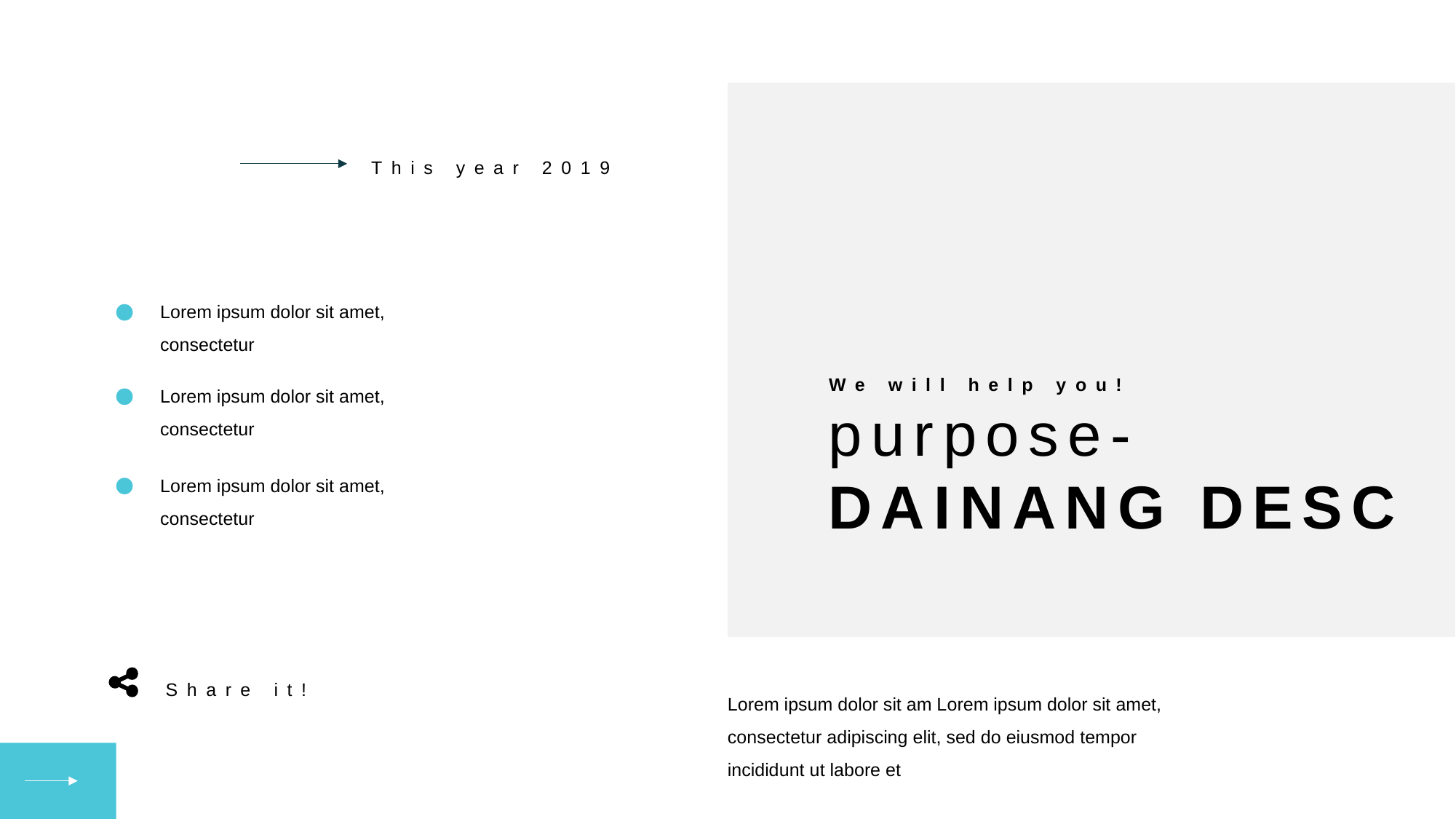

This year 2019

Lorem ipsum dolor sit amet, consectetur

We will help you!
Lorem ipsum dolor sit amet, consectetur

purpose-
DAINANG DESC
Lorem ipsum dolor sit amet, consectetur

Share it!
Lorem ipsum dolor sit am Lorem ipsum dolor sit amet, consectetur adipiscing elit, sed do eiusmod tempor incididunt ut labore et